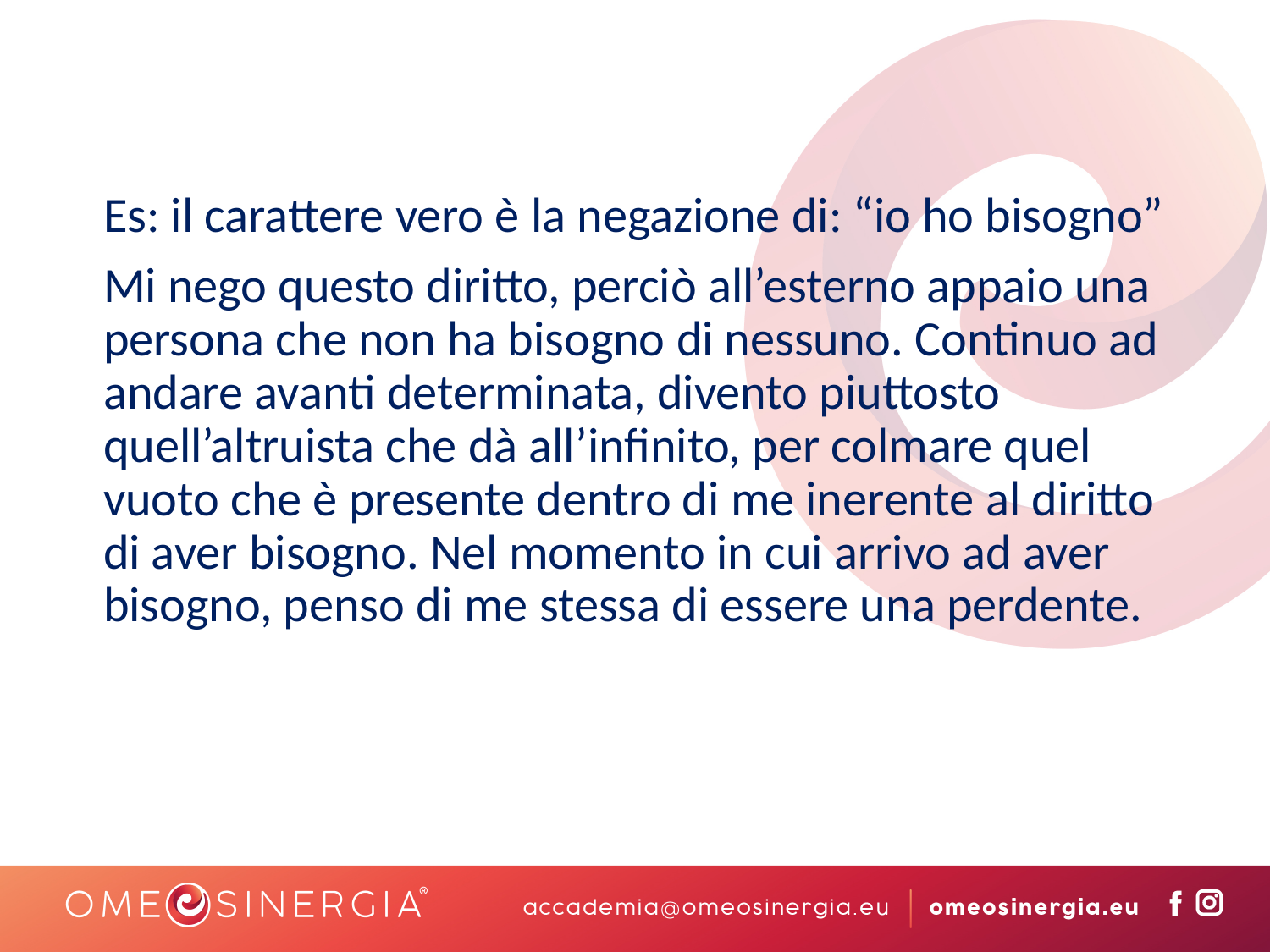

Es: il carattere vero è la negazione di: “io ho bisogno”
Mi nego questo diritto, perciò all’esterno appaio una persona che non ha bisogno di nessuno. Continuo ad andare avanti determinata, divento piuttosto quell’altruista che dà all’infinito, per colmare quel vuoto che è presente dentro di me inerente al diritto di aver bisogno. Nel momento in cui arrivo ad aver bisogno, penso di me stessa di essere una perdente.